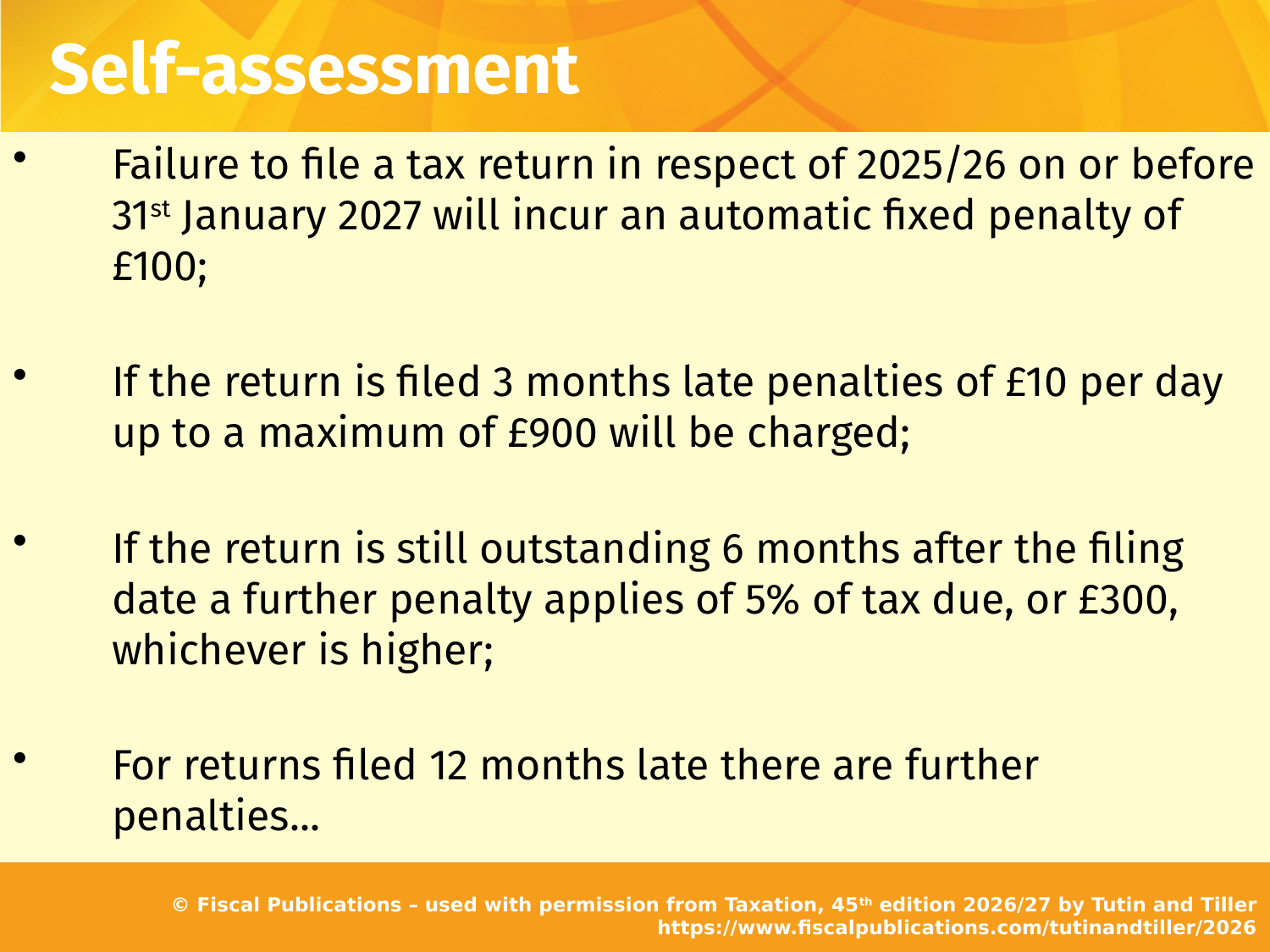

# Self-assessment
Failure to file a tax return in respect of 2025/26 on or before 31st January 2027 will incur an automatic fixed penalty of £100;

If the return is filed 3 months late penalties of £10 per day up to a maximum of £900 will be charged;

If the return is still outstanding 6 months after the filing date a further penalty applies of 5% of tax due, or £300, whichever is higher;

For returns filed 12 months late there are further penalties...